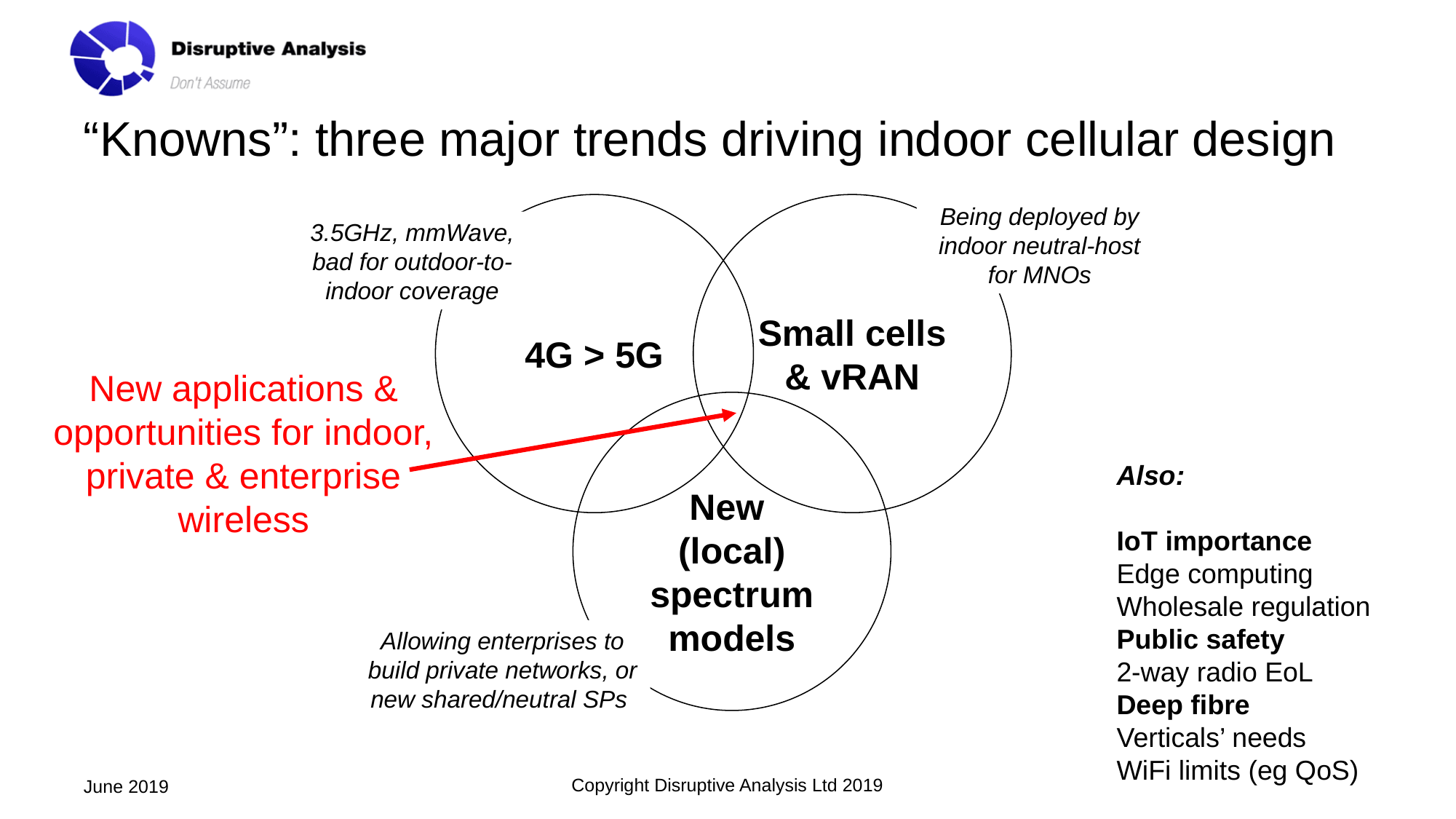

# “Knowns”: three major trends driving indoor cellular design
4G > 5G
Small cells & vRAN
Being deployed by indoor neutral-host for MNOs
3.5GHz, mmWave, bad for outdoor-to-indoor coverage
New applications & opportunities for indoor, private & enterprise wireless
New
(local) spectrum models
Also:

IoT importance
Edge computing
Wholesale regulation
Public safety
2-way radio EoL
Deep fibre
Verticals’ needs
WiFi limits (eg QoS)

Allowing enterprises to build private networks, or new shared/neutral SPs
June 2019
Copyright Disruptive Analysis Ltd 2019